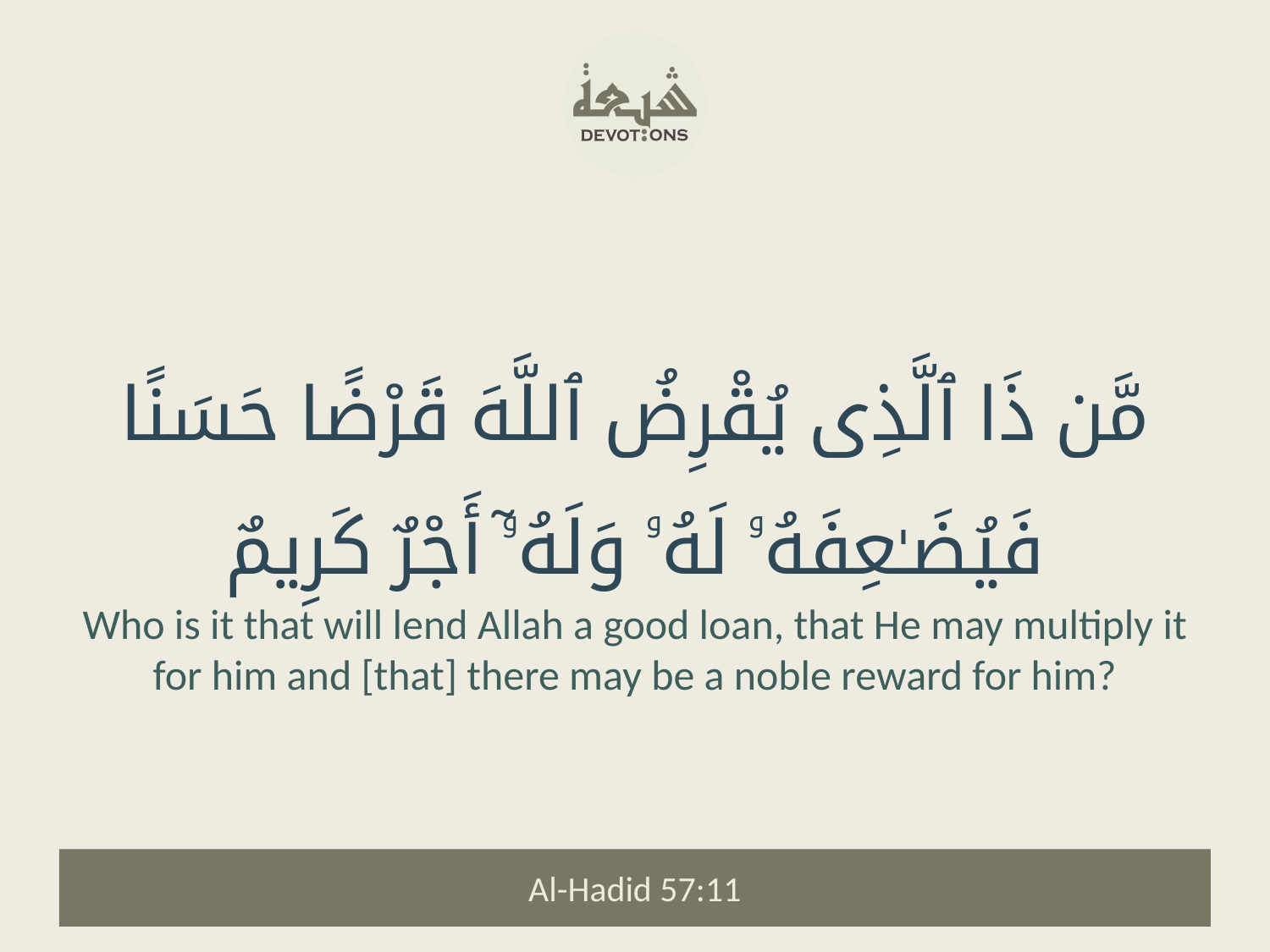

مَّن ذَا ٱلَّذِى يُقْرِضُ ٱللَّهَ قَرْضًا حَسَنًا فَيُضَـٰعِفَهُۥ لَهُۥ وَلَهُۥٓ أَجْرٌ كَرِيمٌ
Who is it that will lend Allah a good loan, that He may multiply it for him and [that] there may be a noble reward for him?
Al-Hadid 57:11